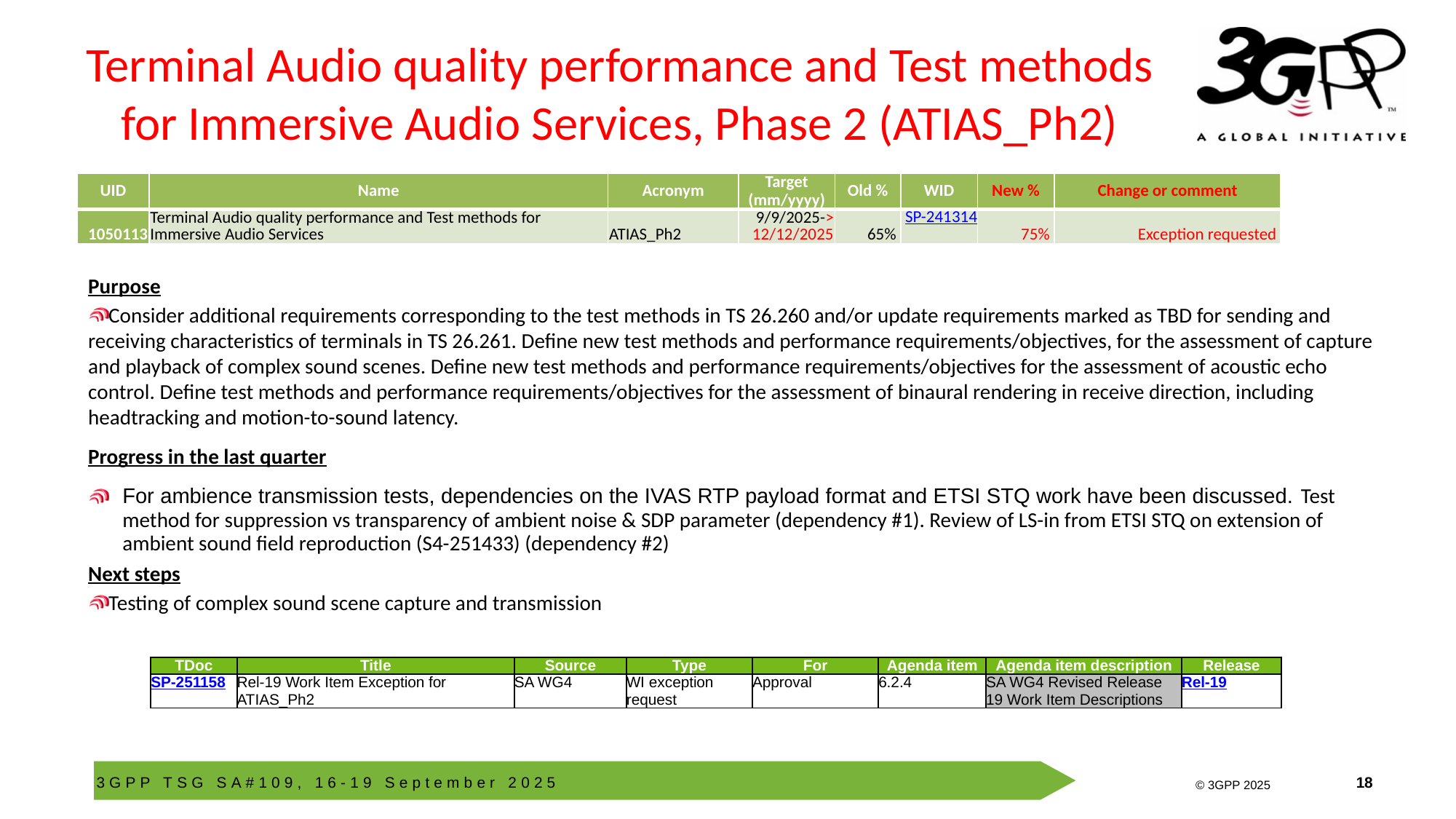

# Terminal Audio quality performance and Test methods for Immersive Audio Services, Phase 2 (ATIAS_Ph2)
| UID | Name | Acronym | Target (mm/yyyy) | Old % | WID | New % | Change or comment |
| --- | --- | --- | --- | --- | --- | --- | --- |
| 1050113 | Terminal Audio quality performance and Test methods for Immersive Audio Services | ATIAS\_Ph2 | 9/9/2025-> 12/12/2025 | 65% | SP-241314 | 75% | Exception requested |
Purpose
Consider additional requirements corresponding to the test methods in TS 26.260 and/or update requirements marked as TBD for sending and receiving characteristics of terminals in TS 26.261. Define new test methods and performance requirements/objectives, for the assessment of capture and playback of complex sound scenes. Define new test methods and performance requirements/objectives for the assessment of acoustic echo control. Define test methods and performance requirements/objectives for the assessment of binaural rendering in receive direction, including headtracking and motion-to-sound latency.
Progress in the last quarter
For ambience transmission tests, dependencies on the IVAS RTP payload format and ETSI STQ work have been discussed. Test method for suppression vs transparency of ambient noise & SDP parameter (dependency #1). Review of LS-in from ETSI STQ on extension of ambient sound field reproduction (S4-251433) (dependency #2)
Next steps
Testing of complex sound scene capture and transmission

| TDoc | Title | Source | Type | For | Agenda item | Agenda item description | Release |
| --- | --- | --- | --- | --- | --- | --- | --- |
| SP-251158 | Rel-19 Work Item Exception for ATIAS\_Ph2 | SA WG4 | WI exception request | Approval | 6.2.4 | SA WG4 Revised Release 19 Work Item Descriptions | Rel-19 |